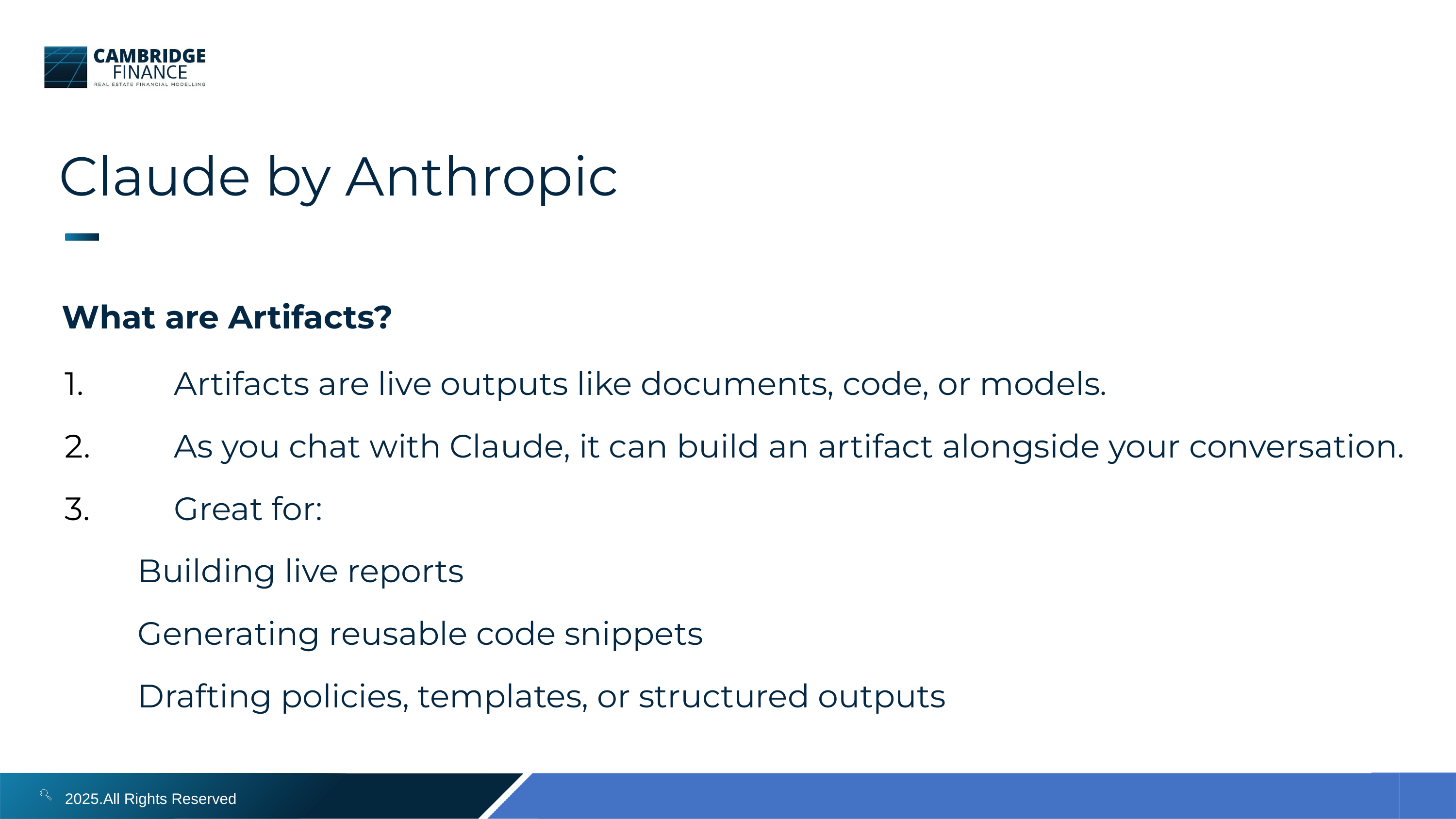

Claude by Anthropic

What are Artifacts?

	Artifacts are live outputs like documents, code, or models.
	As you chat with Claude, it can build an artifact alongside your conversation.
	Great for:
	Building live reports
	Generating reusable code snippets
	Drafting policies, templates, or structured outputs

2025.All Rights Reserved